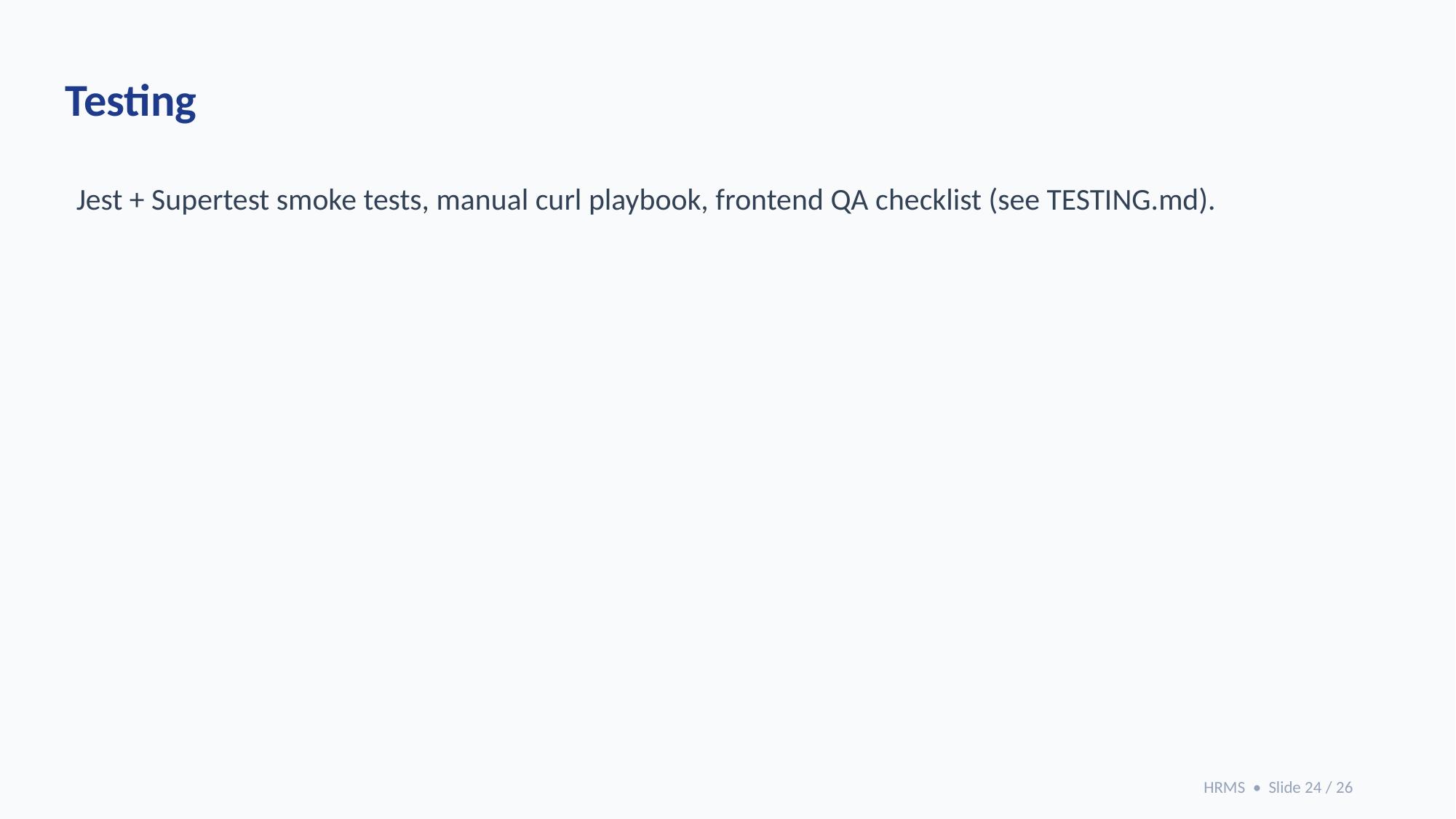

Testing
Jest + Supertest smoke tests, manual curl playbook, frontend QA checklist (see TESTING.md).
HRMS  •  Slide 24 / 26